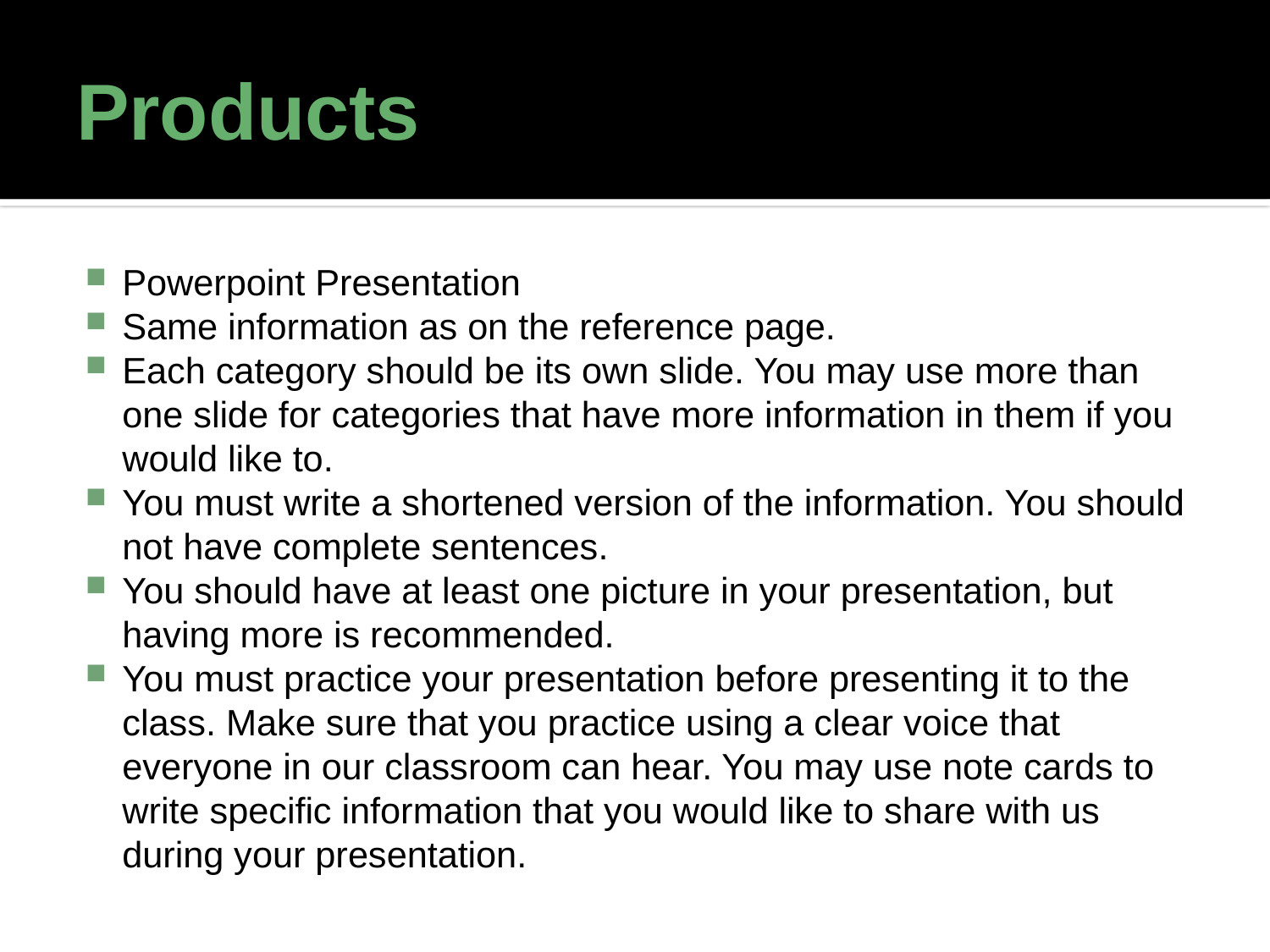

# Products
Powerpoint Presentation
Same information as on the reference page.
Each category should be its own slide. You may use more than one slide for categories that have more information in them if you would like to.
You must write a shortened version of the information. You should not have complete sentences.
You should have at least one picture in your presentation, but having more is recommended.
You must practice your presentation before presenting it to the class. Make sure that you practice using a clear voice that everyone in our classroom can hear. You may use note cards to write specific information that you would like to share with us during your presentation.